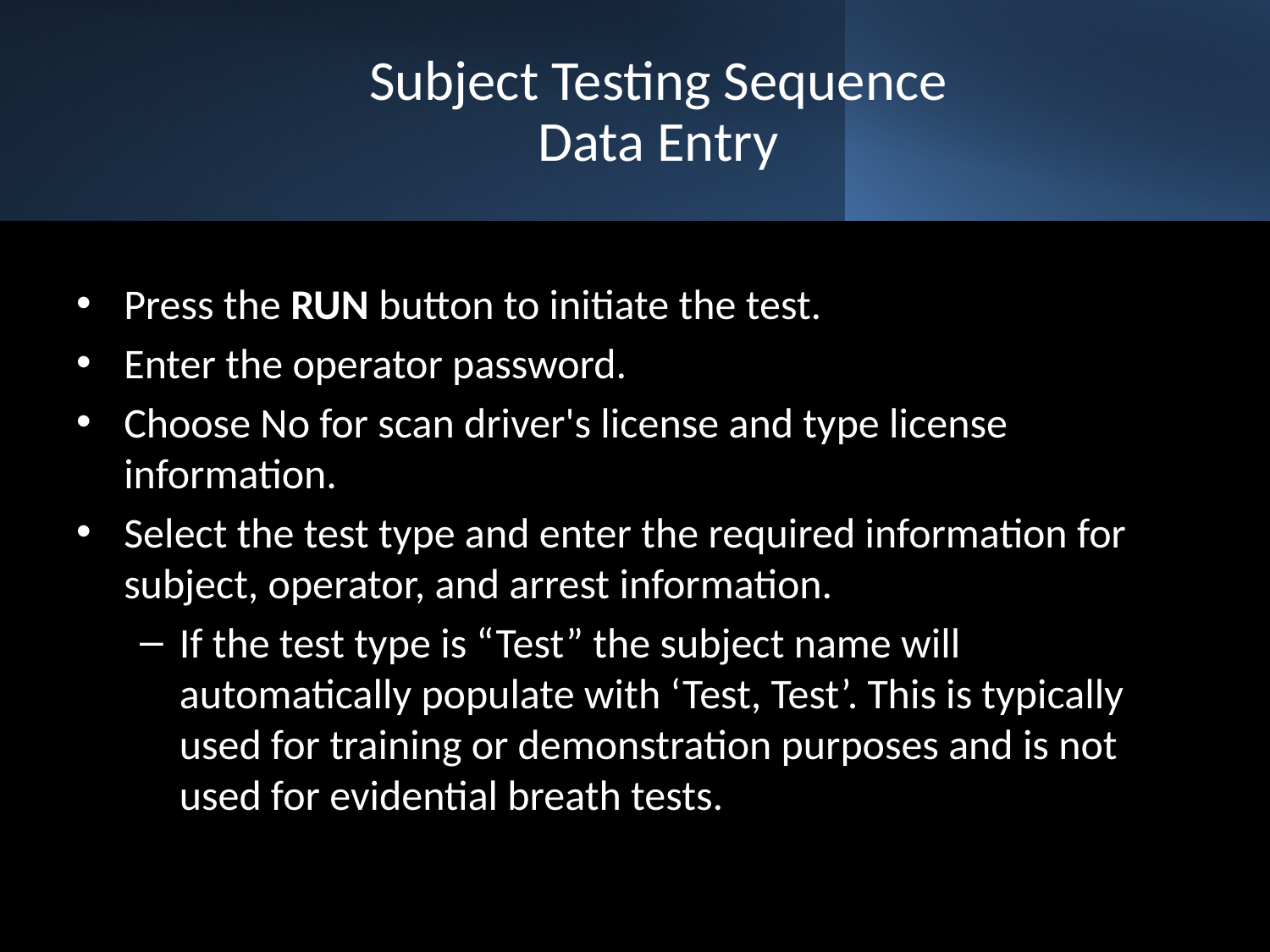

# Subject Testing Sequence Data Entry
Press the RUN button to initiate the test.
Enter the operator password.
Choose No for scan driver's license and type license information.
Select the test type and enter the required information for subject, operator, and arrest information.
If the test type is “Test” the subject name will automatically populate with ‘Test, Test’. This is typically used for training or demonstration purposes and is not used for evidential breath tests.
Approved and Issued: 2025.10.01